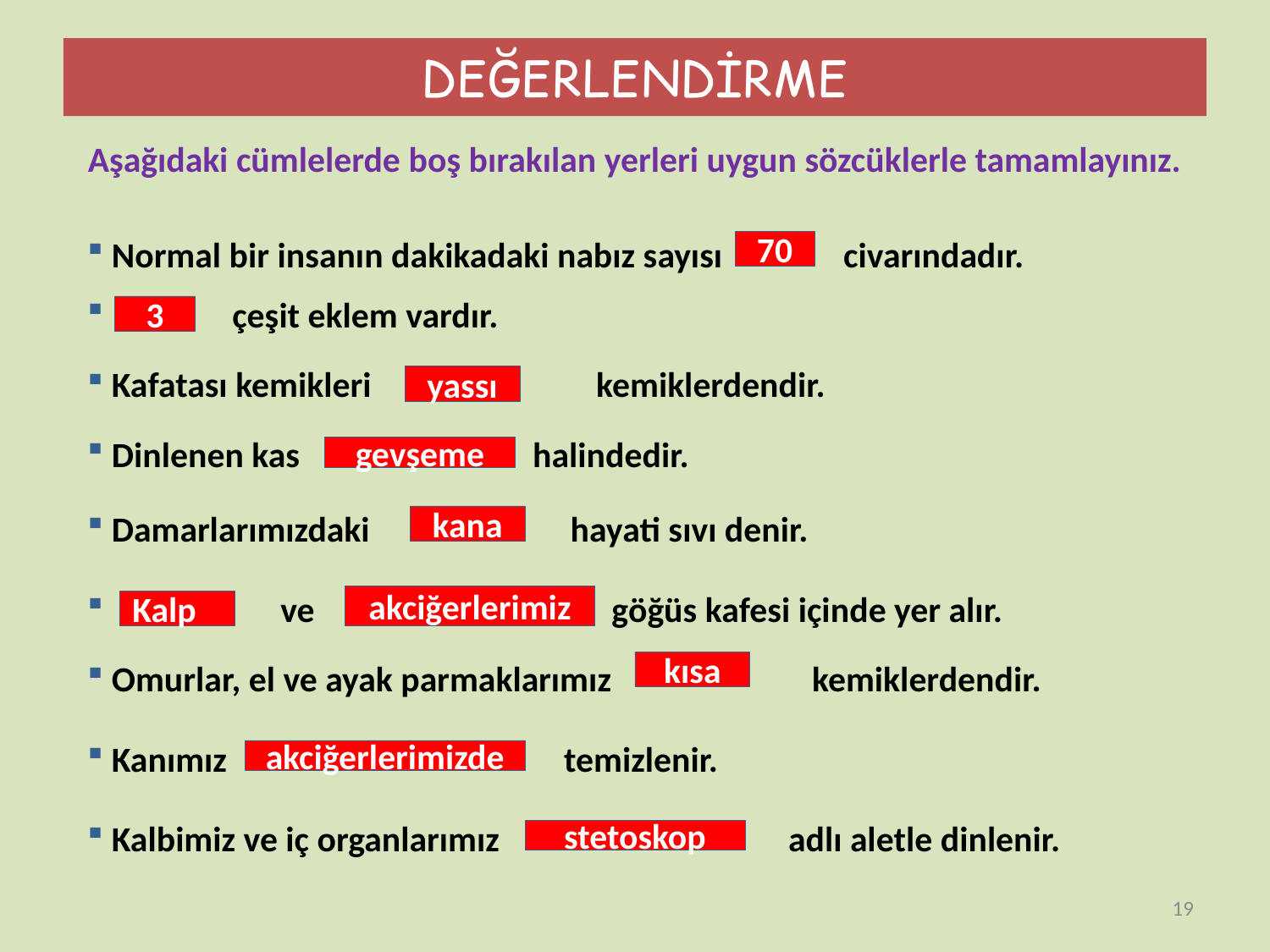

DEĞERLENDİRME
Aşağıdaki cümlelerde boş bırakılan yerleri uygun sözcüklerle tamamlayınız.
 Normal bir insanın dakikadaki nabız sayısı               civarındadır.
70
                çeşit eklem vardır.
3
 Kafatası kemikleri                            kemiklerdendir.
yassı
 Dinlenen kas                             halindedir.
gevşeme
 Damarlarımızdaki                         hayati sıvı denir.
kana
                      ve                                     göğüs kafesi içinde yer alır.
akciğerlerimiz
Kalp
 Omurlar, el ve ayak parmaklarımız                         kemiklerdendir.
kısa
 Kanımız                                          temizlenir.
akciğerlerimizde
 Kalbimiz ve iç organlarımız                                    adlı aletle dinlenir.
stetoskop
19